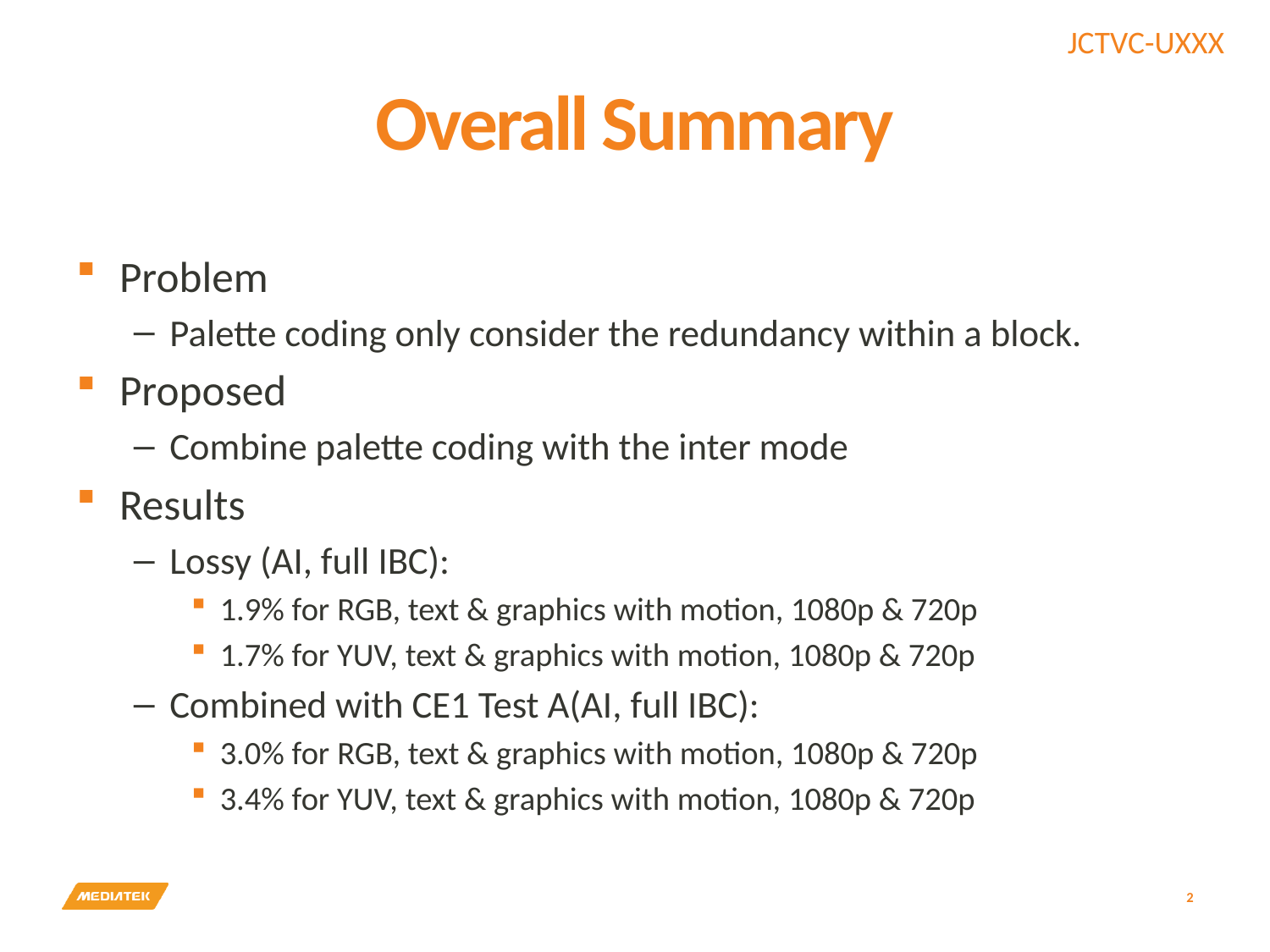

# Overall Summary
Problem
Palette coding only consider the redundancy within a block.
Proposed
Combine palette coding with the inter mode
Results
Lossy (AI, full IBC):
1.9% for RGB, text & graphics with motion, 1080p & 720p
1.7% for YUV, text & graphics with motion, 1080p & 720p
Combined with CE1 Test A(AI, full IBC):
3.0% for RGB, text & graphics with motion, 1080p & 720p
3.4% for YUV, text & graphics with motion, 1080p & 720p
2